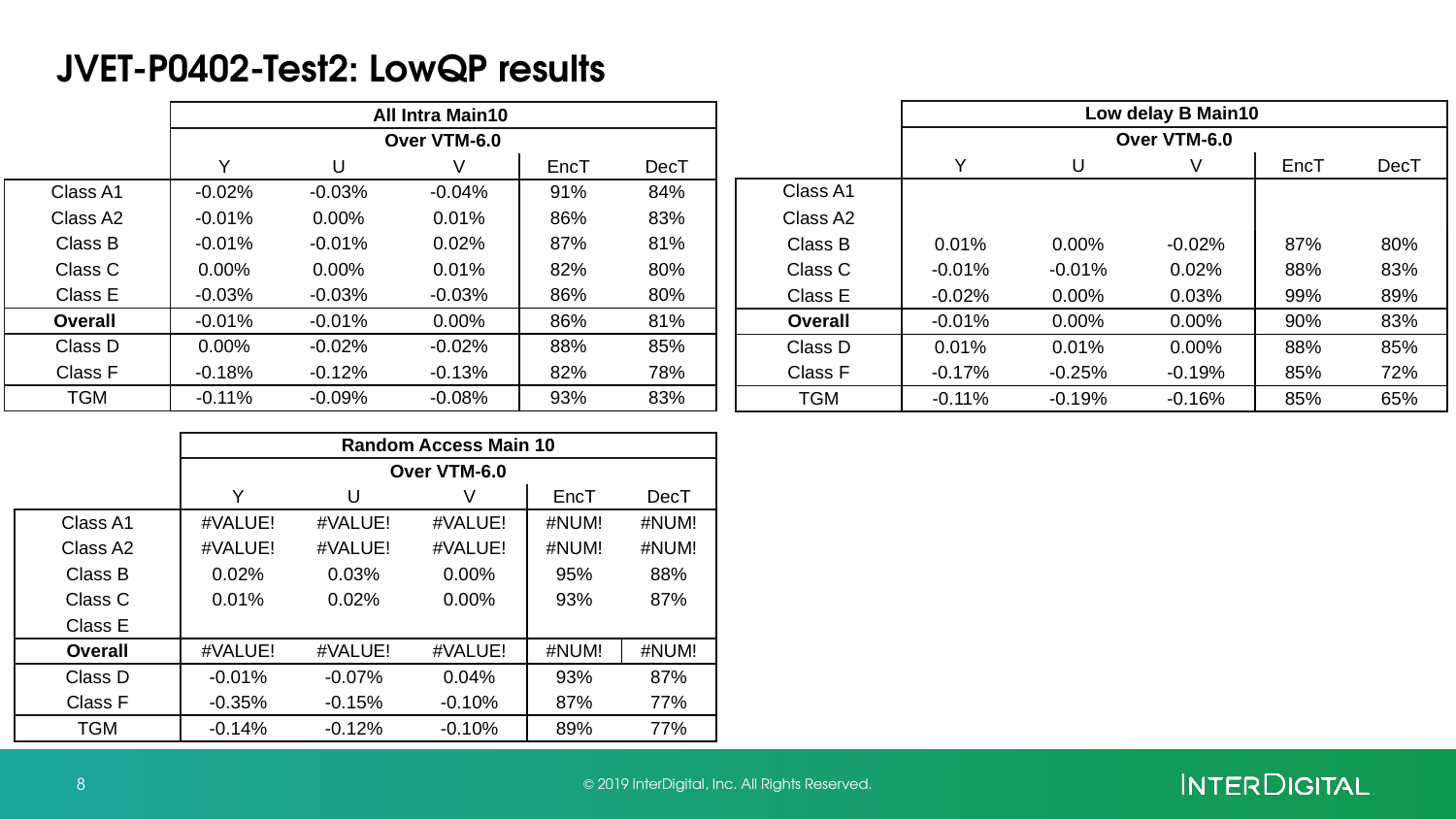

# JVET-P0402-Test2: LowQP results
|  | Low delay B Main10 |  |  |  |  |
| --- | --- | --- | --- | --- | --- |
|  | Over VTM-6.0 |  |  |  |  |
|  | Y | U | V | EncT | DecT |
| Class A1 |  |  |  |  |  |
| Class A2 |  |  |  |  |  |
| Class B | 0.01% | 0.00% | -0.02% | 87% | 80% |
| Class C | -0.01% | -0.01% | 0.02% | 88% | 83% |
| Class E | -0.02% | 0.00% | 0.03% | 99% | 89% |
| Overall | -0.01% | 0.00% | 0.00% | 90% | 83% |
| Class D | 0.01% | 0.01% | 0.00% | 88% | 85% |
| Class F | -0.17% | -0.25% | -0.19% | 85% | 72% |
| TGM | -0.11% | -0.19% | -0.16% | 85% | 65% |
|  | All Intra Main10 |  |  |  |  |
| --- | --- | --- | --- | --- | --- |
|  | Over VTM-6.0 |  |  |  |  |
|  | Y | U | V | EncT | DecT |
| Class A1 | -0.02% | -0.03% | -0.04% | 91% | 84% |
| Class A2 | -0.01% | 0.00% | 0.01% | 86% | 83% |
| Class B | -0.01% | -0.01% | 0.02% | 87% | 81% |
| Class C | 0.00% | 0.00% | 0.01% | 82% | 80% |
| Class E | -0.03% | -0.03% | -0.03% | 86% | 80% |
| Overall | -0.01% | -0.01% | 0.00% | 86% | 81% |
| Class D | 0.00% | -0.02% | -0.02% | 88% | 85% |
| Class F | -0.18% | -0.12% | -0.13% | 82% | 78% |
| TGM | -0.11% | -0.09% | -0.08% | 93% | 83% |
|  | Random Access Main 10 |  |  |  |  |
| --- | --- | --- | --- | --- | --- |
|  | Over VTM-6.0 |  |  |  |  |
|  | Y | U | V | EncT | DecT |
| Class A1 | #VALUE! | #VALUE! | #VALUE! | #NUM! | #NUM! |
| Class A2 | #VALUE! | #VALUE! | #VALUE! | #NUM! | #NUM! |
| Class B | 0.02% | 0.03% | 0.00% | 95% | 88% |
| Class C | 0.01% | 0.02% | 0.00% | 93% | 87% |
| Class E |  |  |  |  |  |
| Overall | #VALUE! | #VALUE! | #VALUE! | #NUM! | #NUM! |
| Class D | -0.01% | -0.07% | 0.04% | 93% | 87% |
| Class F | -0.35% | -0.15% | -0.10% | 87% | 77% |
| TGM | -0.14% | -0.12% | -0.10% | 89% | 77% |
8
© 2019 InterDigital, Inc. All Rights Reserved.